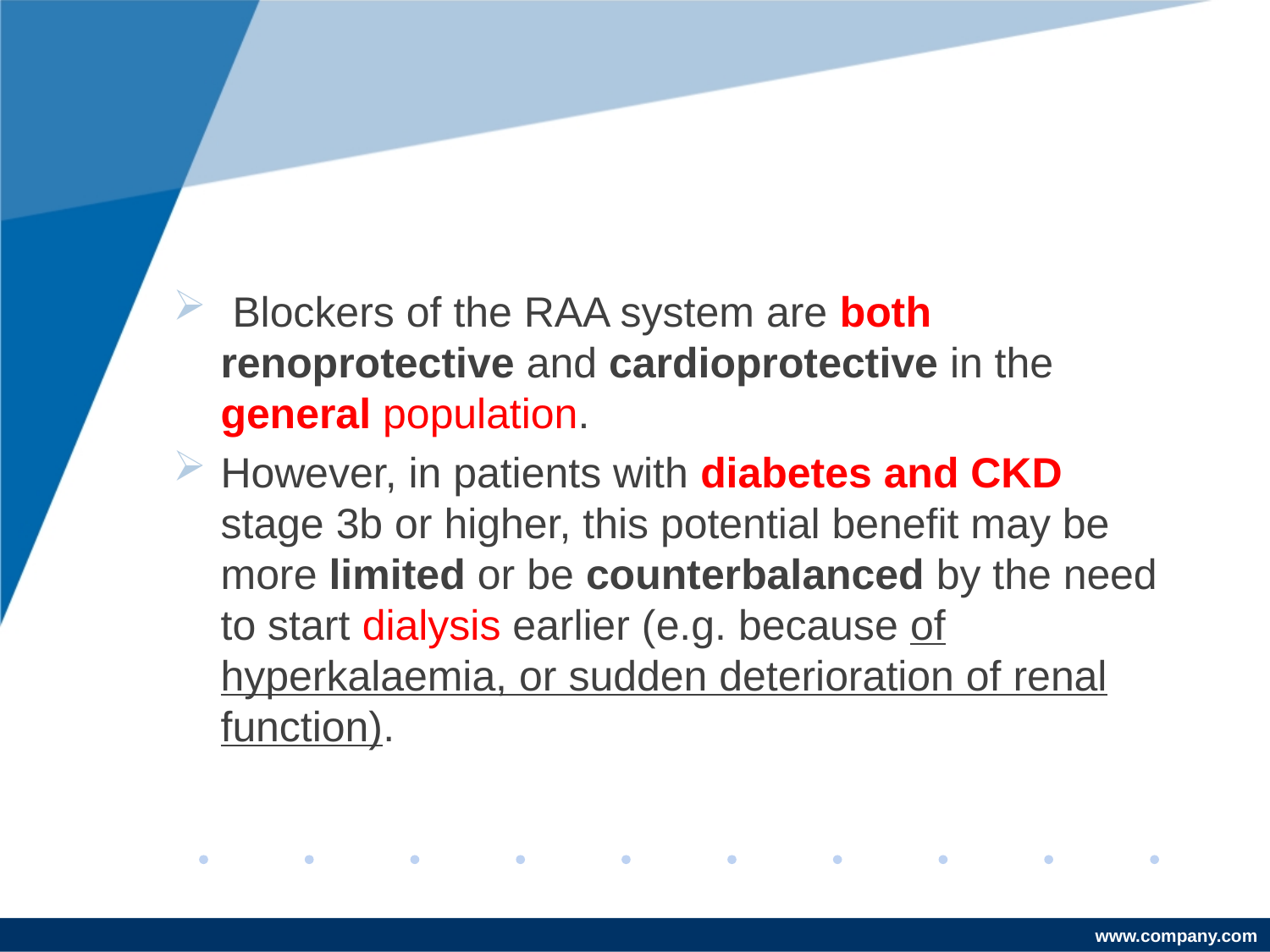

#

 Blockers of the RAA system are both renoprotective and cardioprotective in the general population.
However, in patients with diabetes and CKD stage 3b or higher, this potential benefit may be more limited or be counterbalanced by the need to start dialysis earlier (e.g. because of hyperkalaemia, or sudden deterioration of renal function).